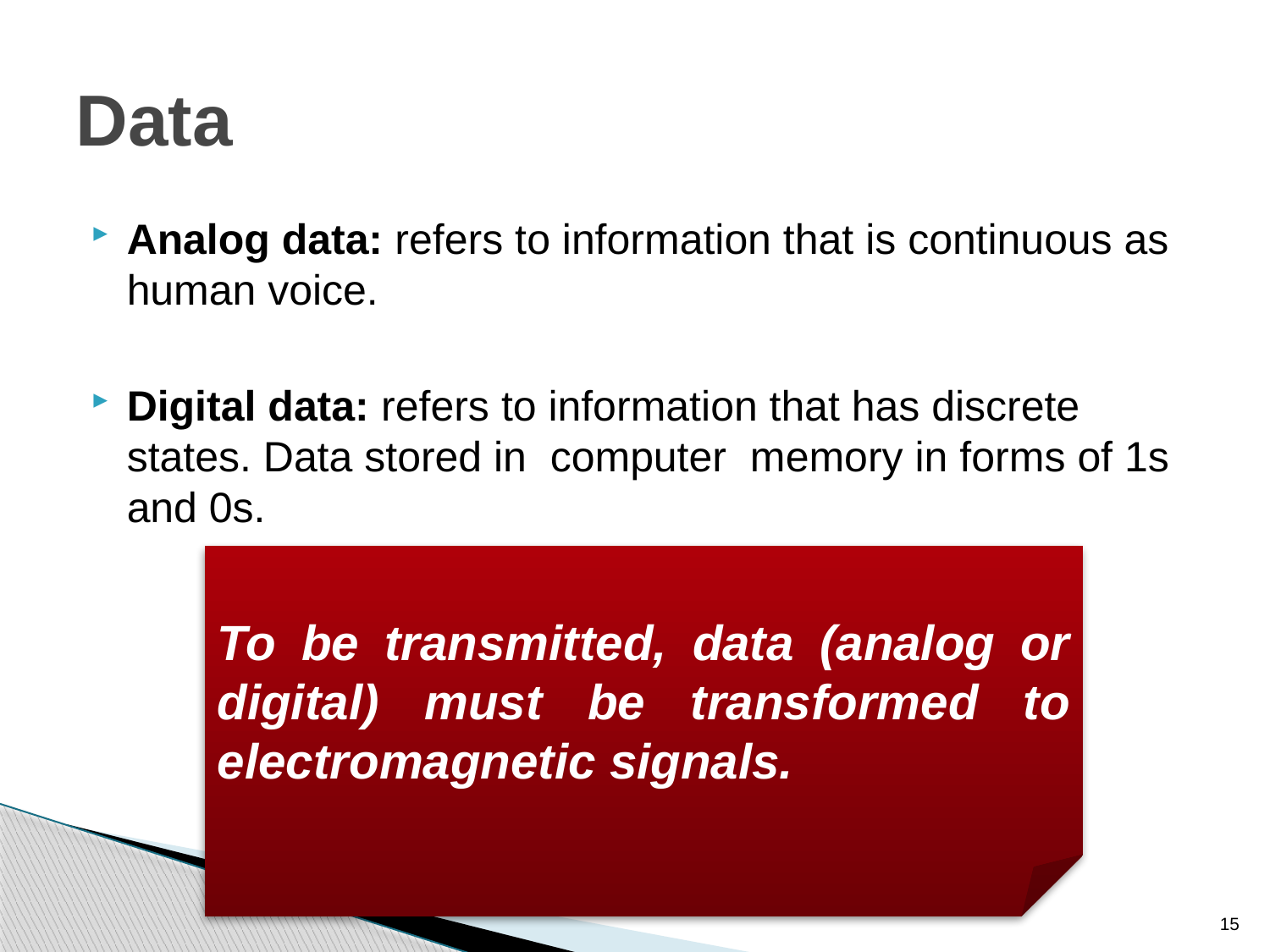

# Data
Analog data: refers to information that is continuous as human voice.

Digital data: refers to information that has discrete states. Data stored in  computer  memory in forms of 1s and 0s.

To be transmitted, data (analog or digital) must be transformed to electromagnetic signals.

15